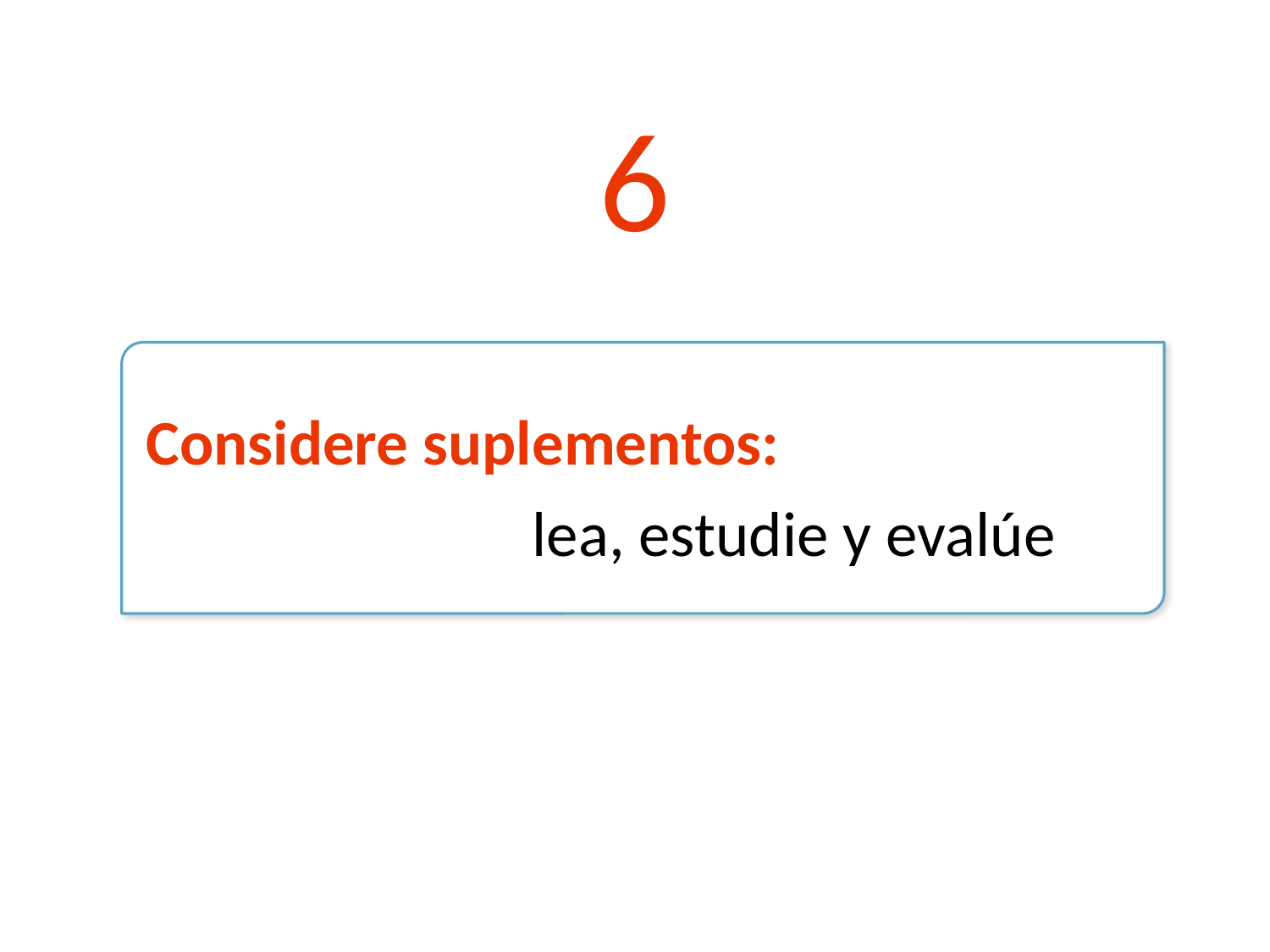

6
Considere suplementos:                                               lea, estudie y evalúe